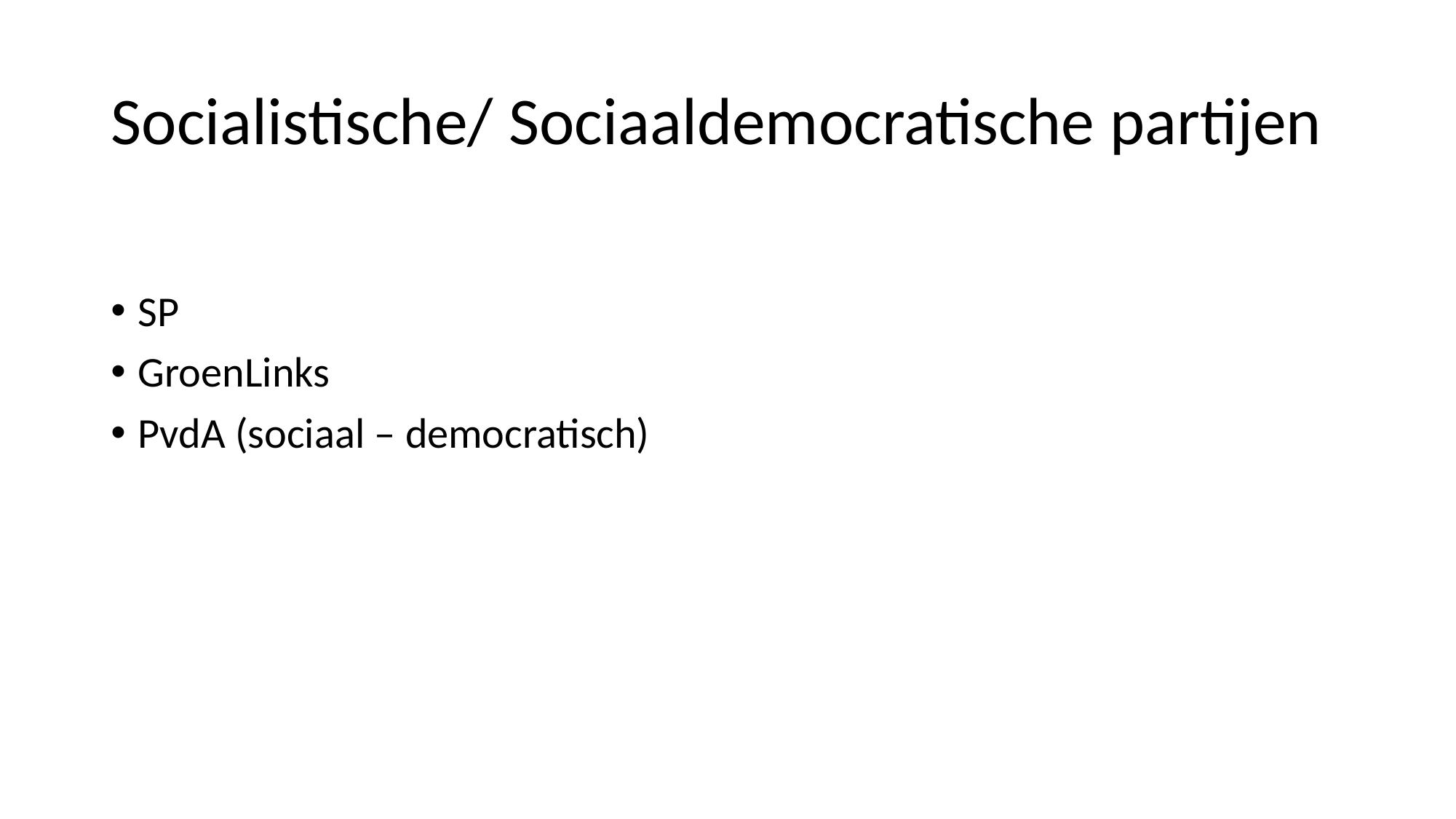

# Socialistische/ Sociaaldemocratische partijen

SP
GroenLinks
PvdA (sociaal – democratisch)